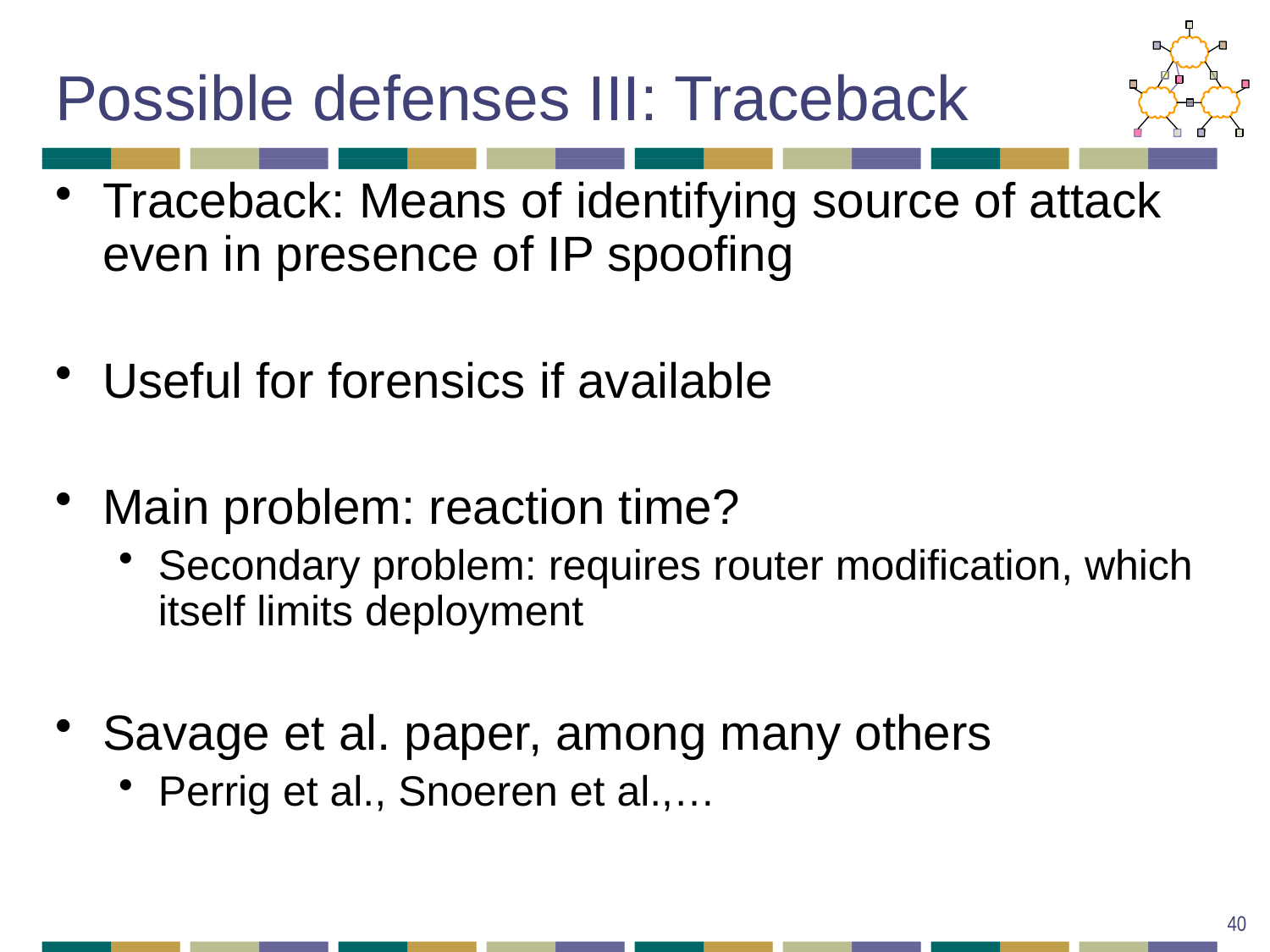

# Possible defenses III: Traceback
Traceback: Means of identifying source of attack even in presence of IP spoofing

Useful for forensics if available

Main problem: reaction time?
Secondary problem: requires router modification, which itself limits deployment

Savage et al. paper, among many others
Perrig et al., Snoeren et al.,…
40